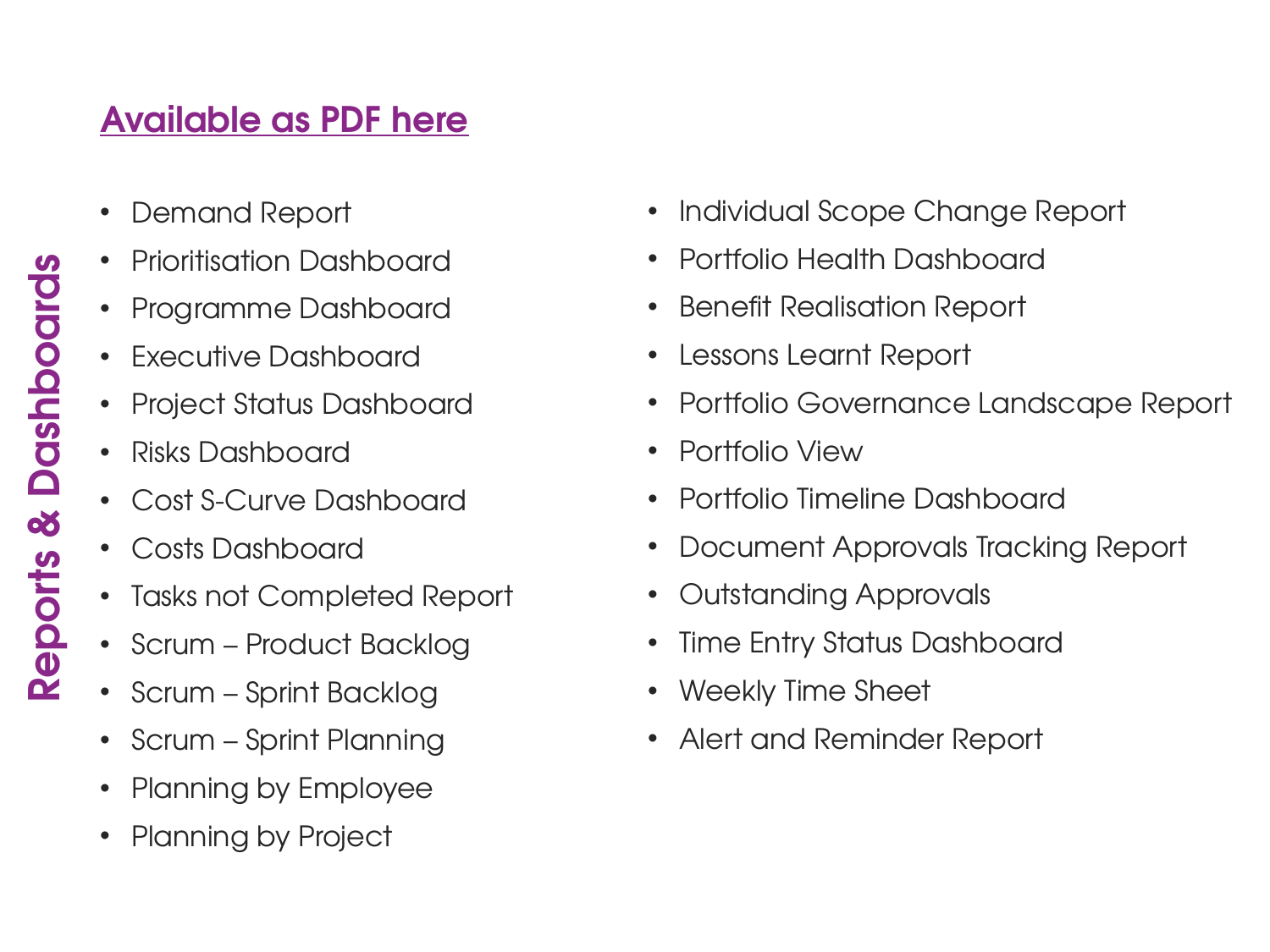

Reports & Dashboards
# Available as PDF here
Individual Scope Change Report
Portfolio Health Dashboard
Benefit Realisation Report
Lessons Learnt Report
Portfolio Governance Landscape Report
Portfolio View
Portfolio Timeline Dashboard
Document Approvals Tracking Report
Outstanding Approvals
Time Entry Status Dashboard
Weekly Time Sheet
Alert and Reminder Report

Demand Report
Prioritisation Dashboard
Programme Dashboard
Executive Dashboard
Project Status Dashboard
Risks Dashboard
Cost S-Curve Dashboard
Costs Dashboard
Tasks not Completed Report
Scrum – Product Backlog
Scrum – Sprint Backlog
Scrum – Sprint Planning
Planning by Employee
Planning by Project